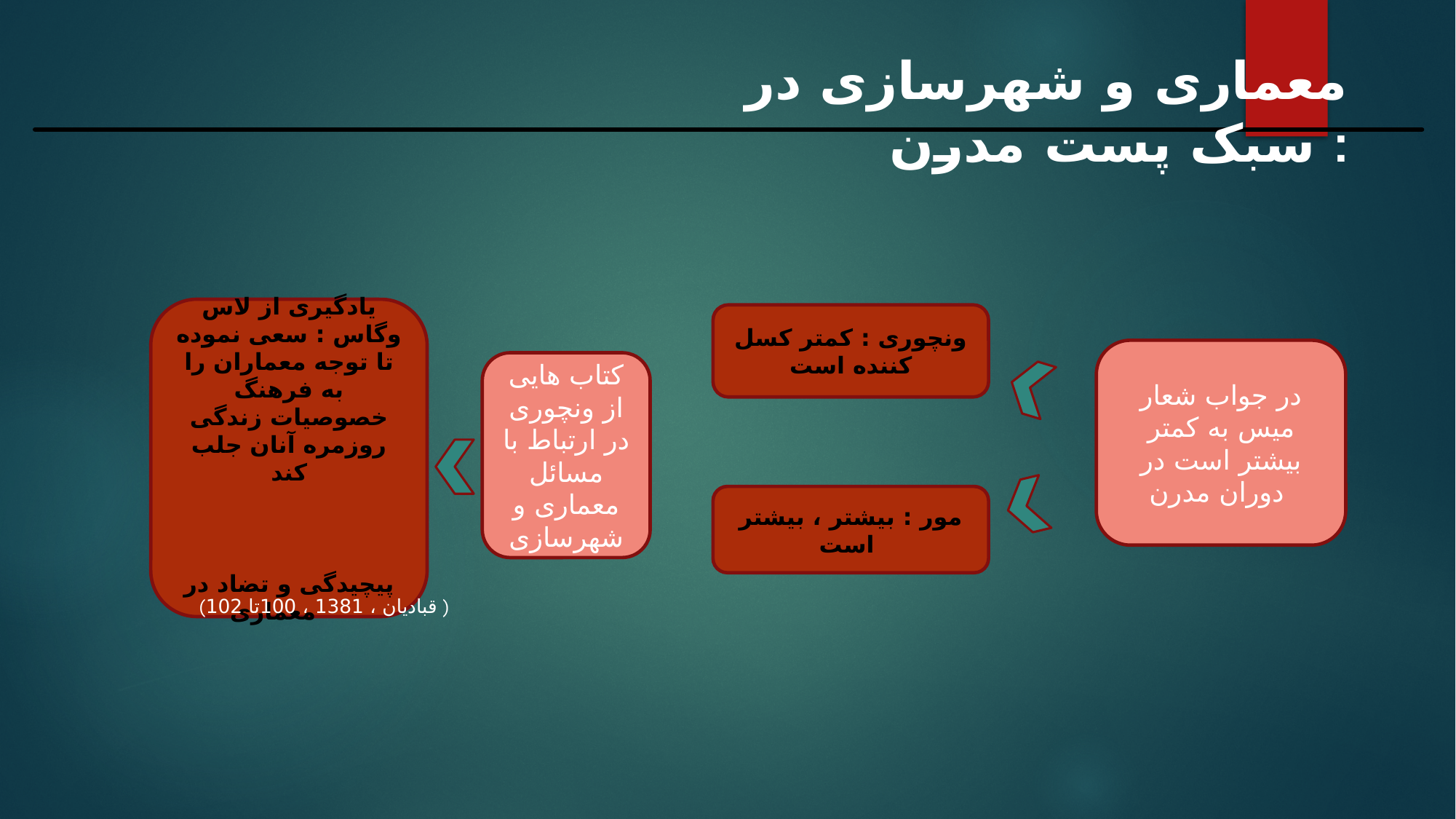

معماری و شهرسازی در  سبک پست مدرن :
یادگیری از لاس وگاس : سعی نموده تا توجه معماران را به فرهنگ خصوصیات زندگی روزمره آنان جلب کند

پیچیدگی و تضاد در معماری
ونچوری : کمتر کسل کننده است
در جواب شعار میس به کمتر بیشتر است در دوران مدرن
کتاب هایی از ونچوری در ارتباط با مسائل معماری و شهرسازی

مور : بیشتر ، بیشتر است
(قبادیان ، 1381 ، 100تا 102 )